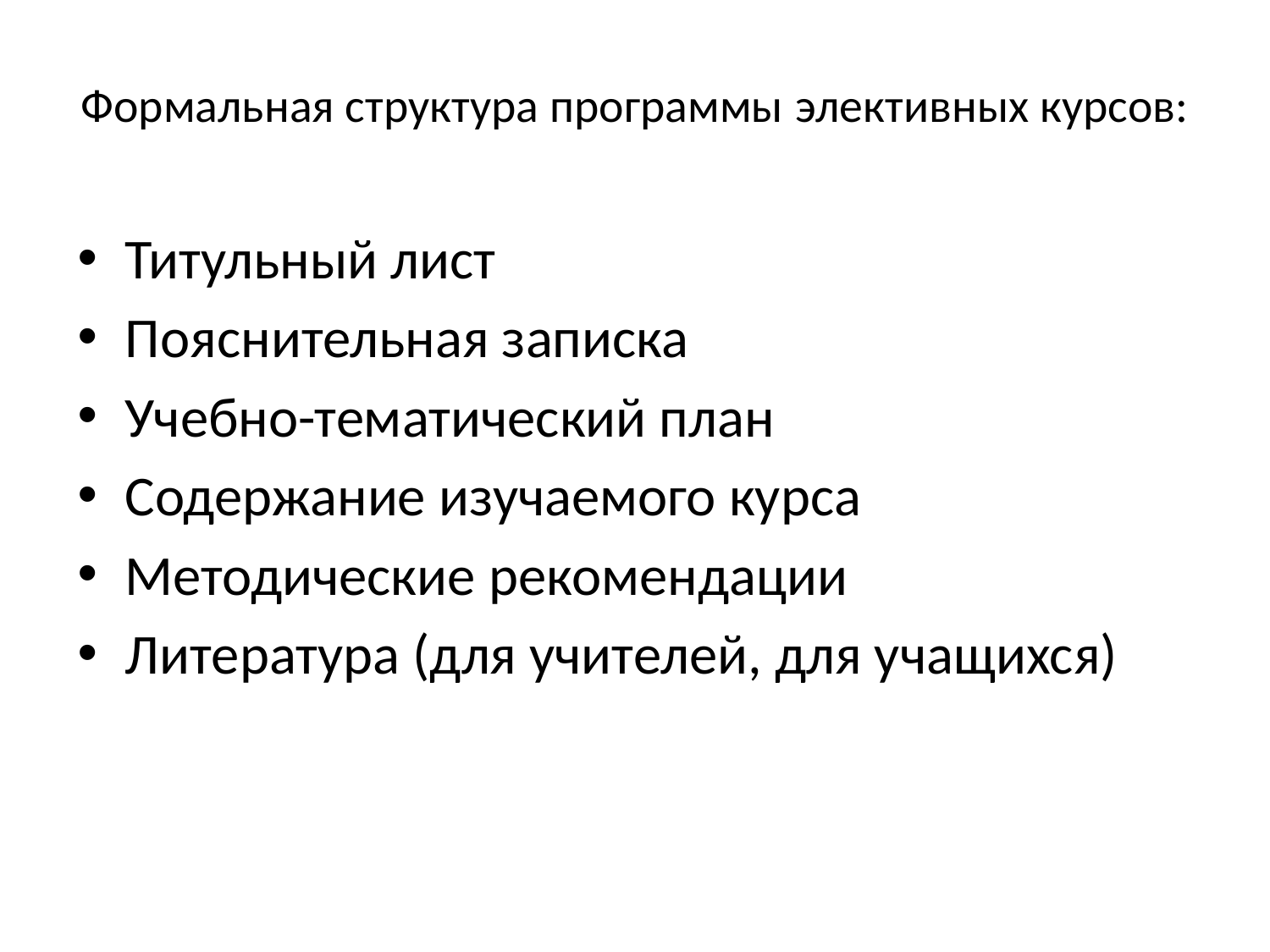

# Формальная структура программы элективных курсов:
Титульный лист
Пояснительная записка
Учебно-тематический план
Содержание изучаемого курса
Методические рекомендации
Литература (для учителей, для учащихся)